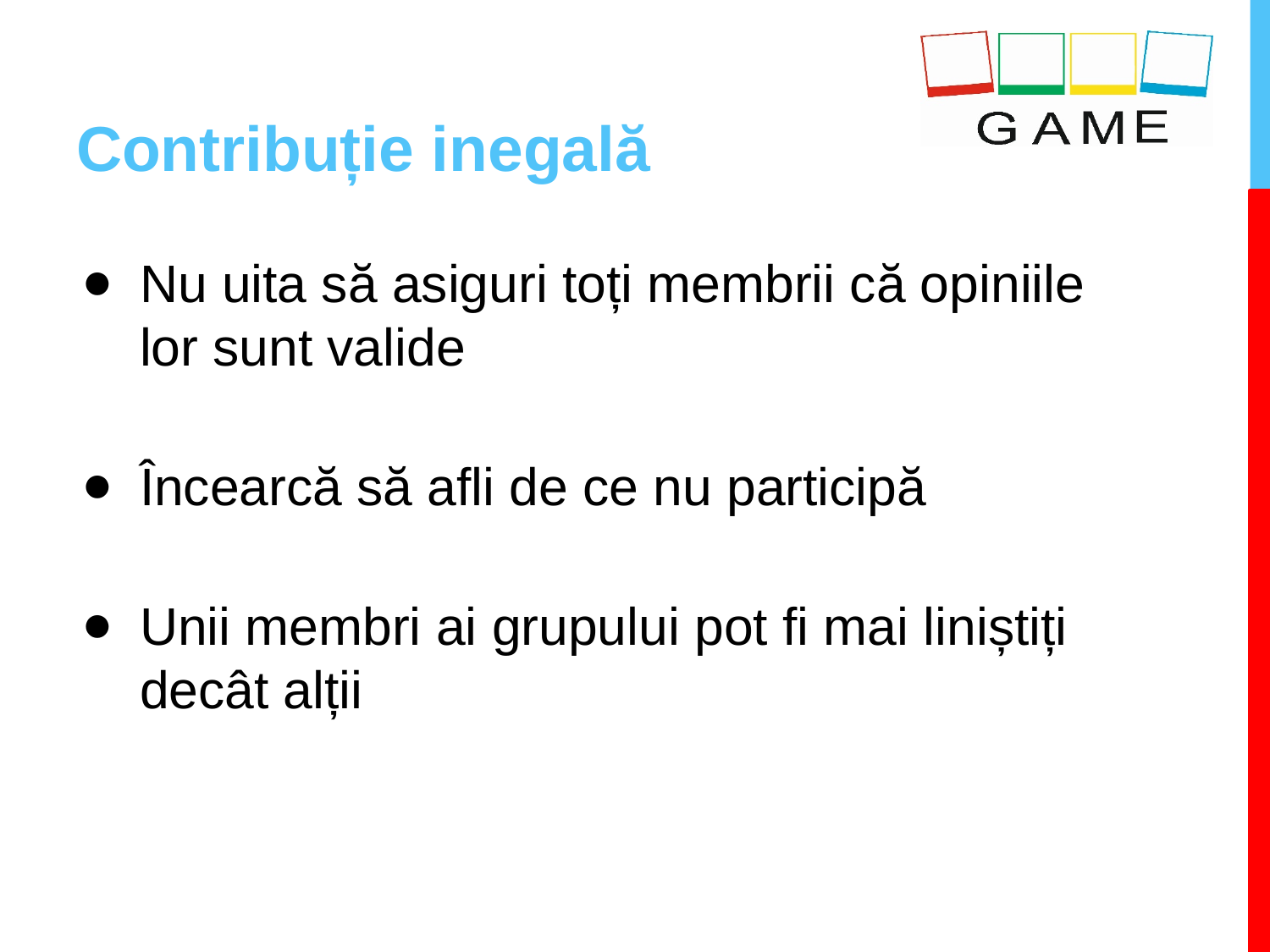

# Contribuție inegală
Nu uita să asiguri toți membrii că opiniile lor sunt valide

Încearcă să afli de ce nu participă

Unii membri ai grupului pot fi mai liniștiți decât alții